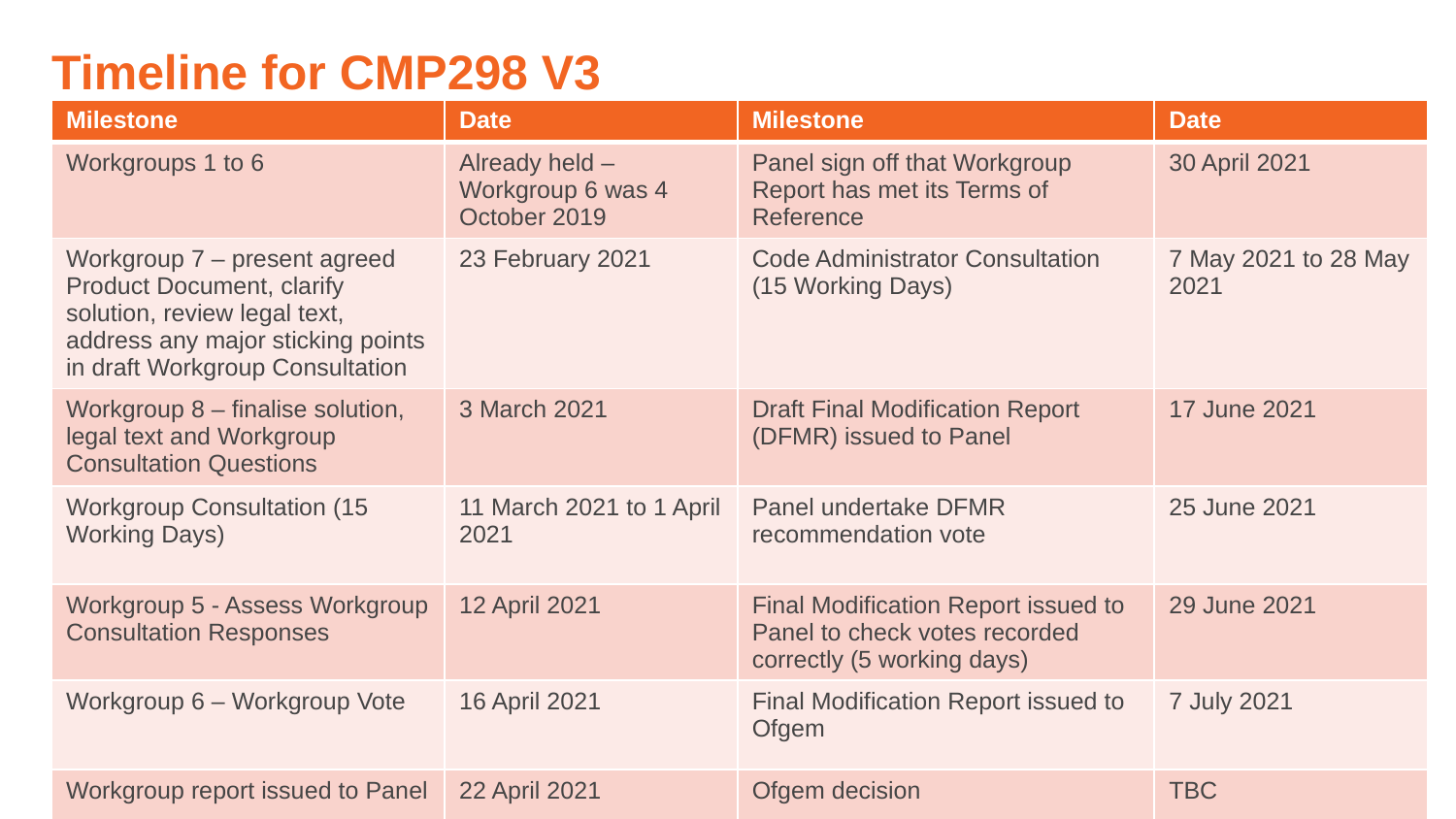

# Timeline for CMP298 V3
| Milestone | Date | Milestone | Date |
| --- | --- | --- | --- |
| Workgroups 1 to 6 | Already held – Workgroup 6 was 4 October 2019 | Panel sign off that Workgroup Report has met its Terms of Reference | 30 April 2021 |
| Workgroup 7 – present agreed Product Document, clarify solution, review legal text, address any major sticking points in draft Workgroup Consultation | 23 February 2021 | Code Administrator Consultation (15 Working Days) | 7 May 2021 to 28 May 2021 |
| Workgroup 8 – finalise solution, legal text and Workgroup Consultation Questions | 3 March 2021 | Draft Final Modification Report (DFMR) issued to Panel | 17 June 2021 |
| Workgroup Consultation (15 Working Days) | 11 March 2021 to 1 April 2021 | Panel undertake DFMR recommendation vote | 25 June 2021 |
| Workgroup 5 - Assess Workgroup Consultation Responses | 12 April 2021 | Final Modification Report issued to Panel to check votes recorded correctly (5 working days) | 29 June 2021 |
| Workgroup 6 – Workgroup Vote | 16 April 2021 | Final Modification Report issued to Ofgem | 7 July 2021 |
| Workgroup report issued to Panel | 22 April 2021 | Ofgem decision | TBC |
|  |  | Implementation Date | TBC |